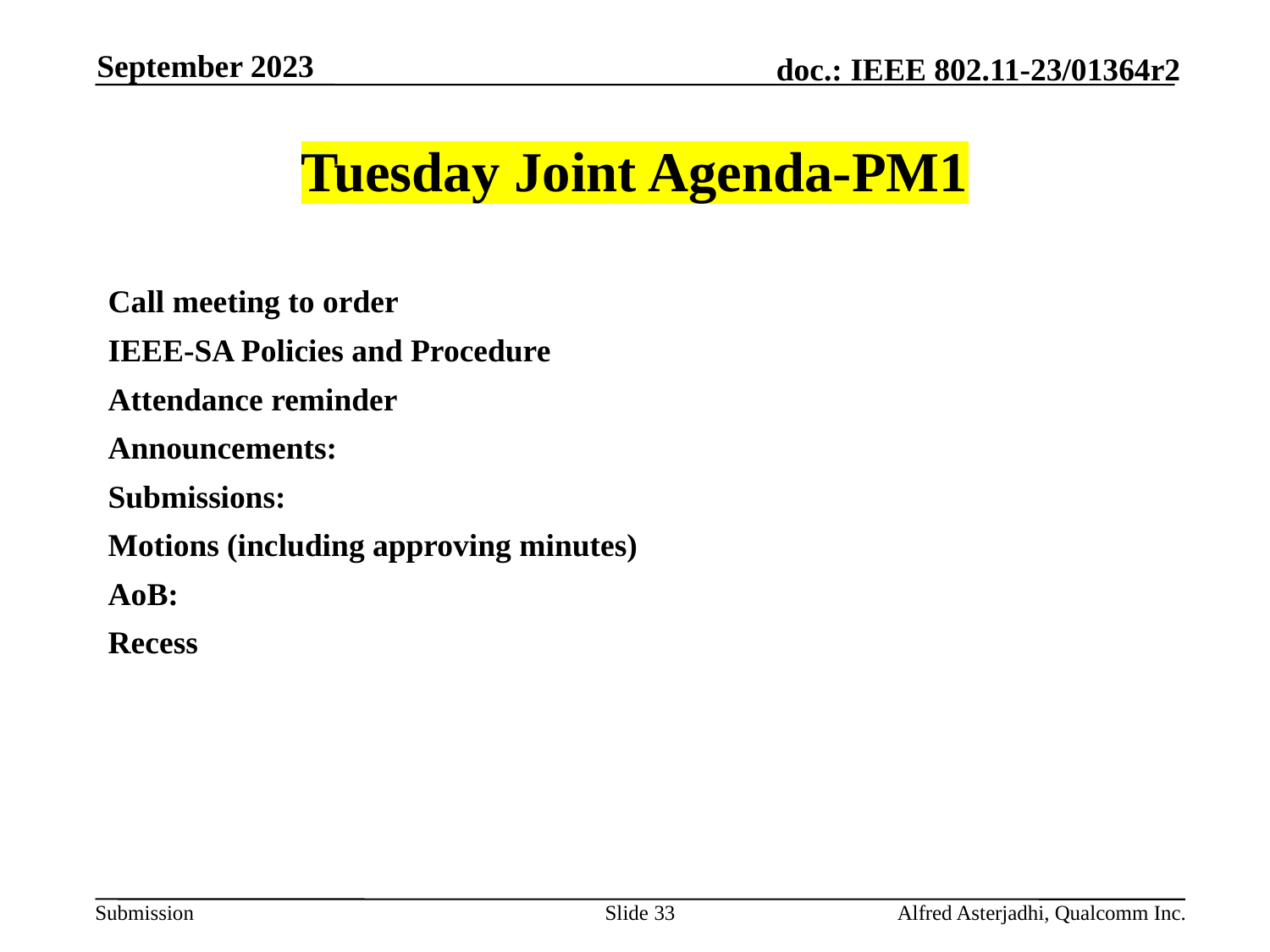

September 2023
# Tuesday Joint Agenda-PM1
Call meeting to order
IEEE-SA Policies and Procedure
Attendance reminder
Announcements:
Submissions:
Motions (including approving minutes)
AoB:
Recess
Slide 33
Alfred Asterjadhi, Qualcomm Inc.